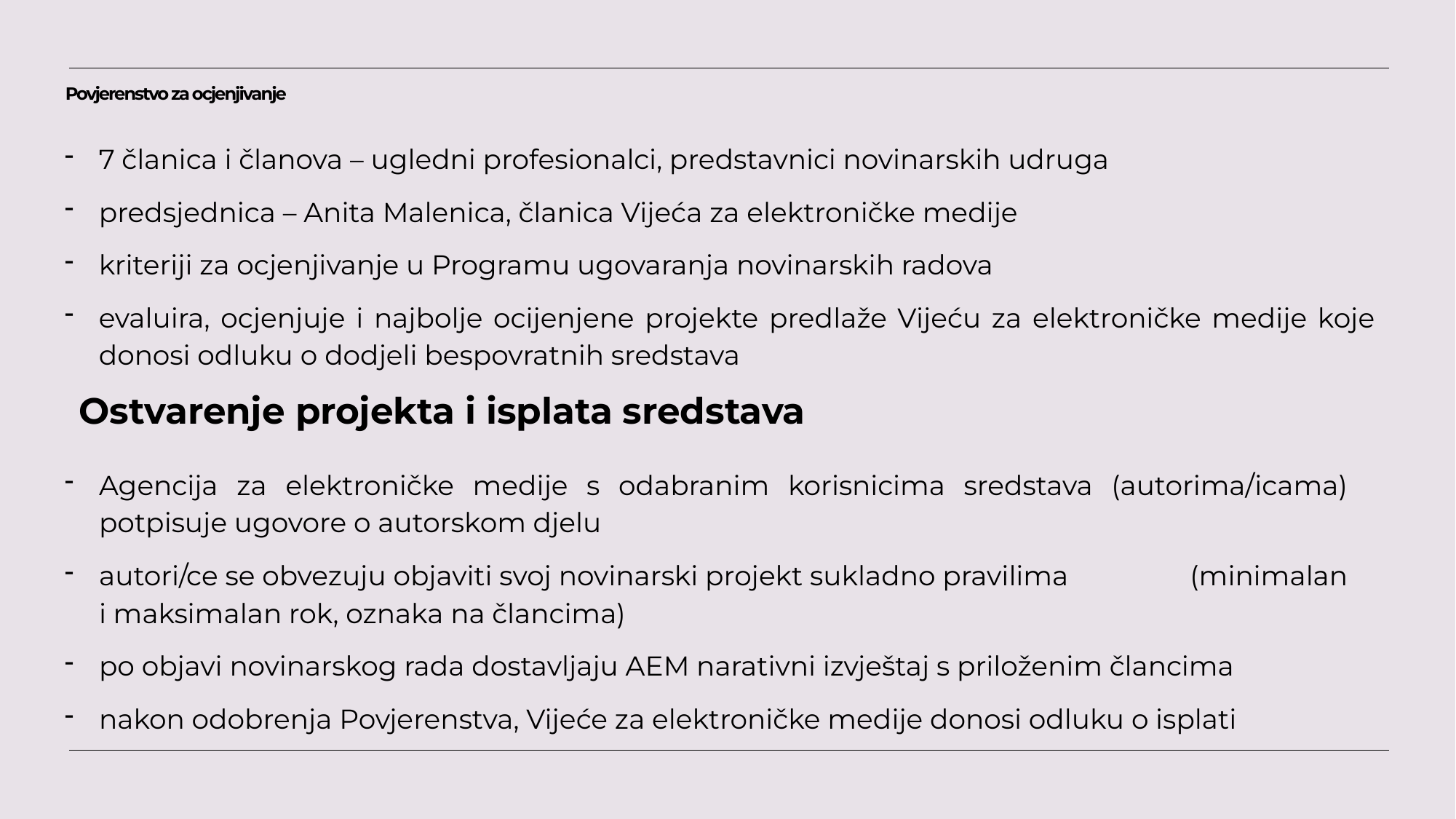

# Povjerenstvo za ocjenjivanje
7 članica i članova – ugledni profesionalci, predstavnici novinarskih udruga
predsjednica – Anita Malenica, članica Vijeća za elektroničke medije
kriteriji za ocjenjivanje u Programu ugovaranja novinarskih radova
evaluira, ocjenjuje i najbolje ocijenjene projekte predlaže Vijeću za elektroničke medije koje donosi odluku o dodjeli bespovratnih sredstava
Ostvarenje projekta i isplata sredstava
Agencija za elektroničke medije s odabranim korisnicima sredstava (autorima/icama) potpisuje ugovore o autorskom djelu
autori/ce se obvezuju objaviti svoj novinarski projekt sukladno pravilima                 (minimalan i maksimalan rok, oznaka na člancima)
po objavi novinarskog rada dostavljaju AEM narativni izvještaj s priloženim člancima
nakon odobrenja Povjerenstva, Vijeće za elektroničke medije donosi odluku o isplati